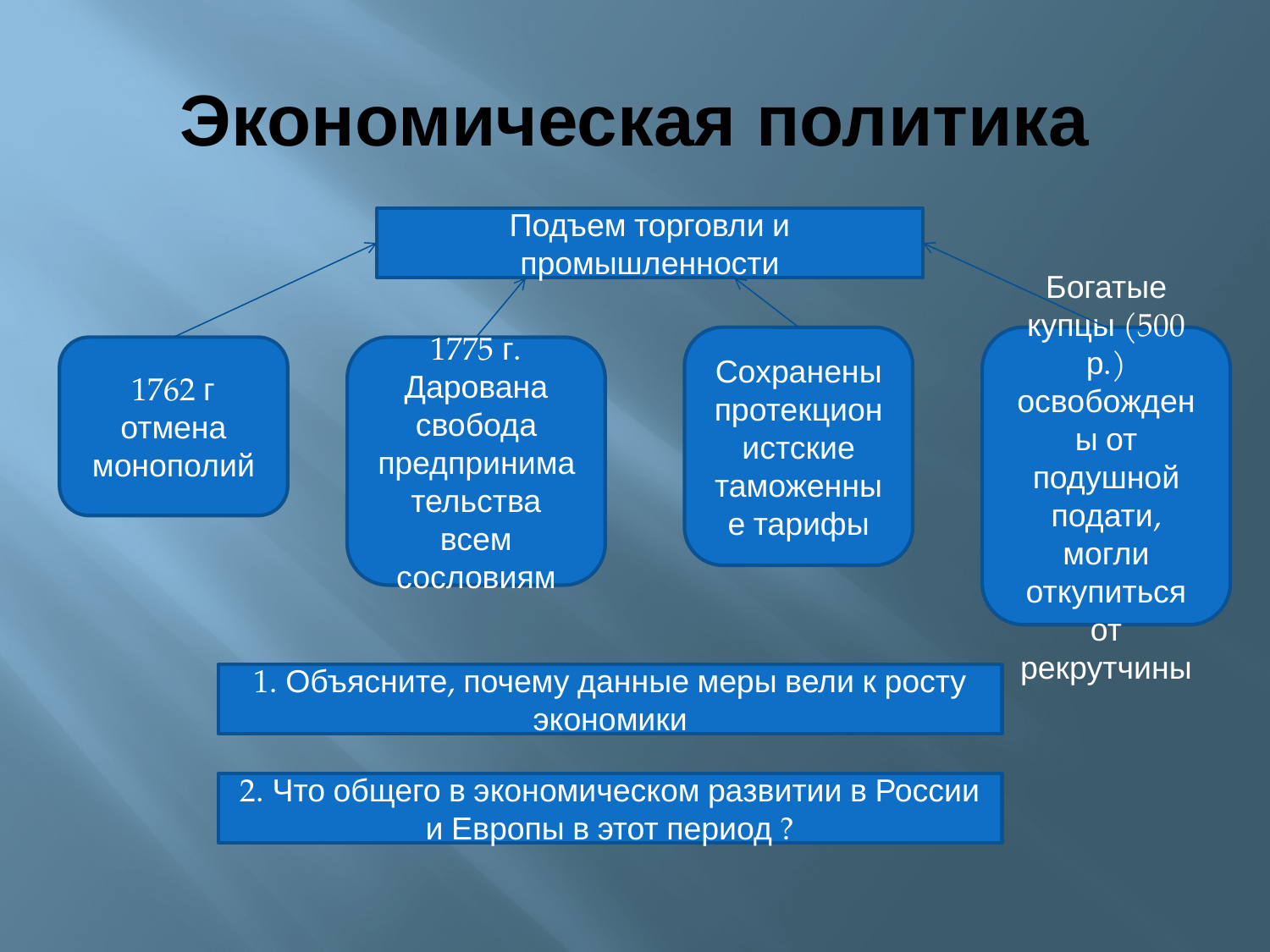

# Экономическая политика
Подъем торговли и промышленности
Сохранены протекционистские таможенные тарифы
Богатые купцы (500 р.) освобождены от подушной подати, могли откупиться от рекрутчины
1762 г отмена монополий
1775 г. Дарована свобода предпринимательства всем сословиям
1. Объясните, почему данные меры вели к росту экономики
2. Что общего в экономическом развитии в России и Европы в этот период ?